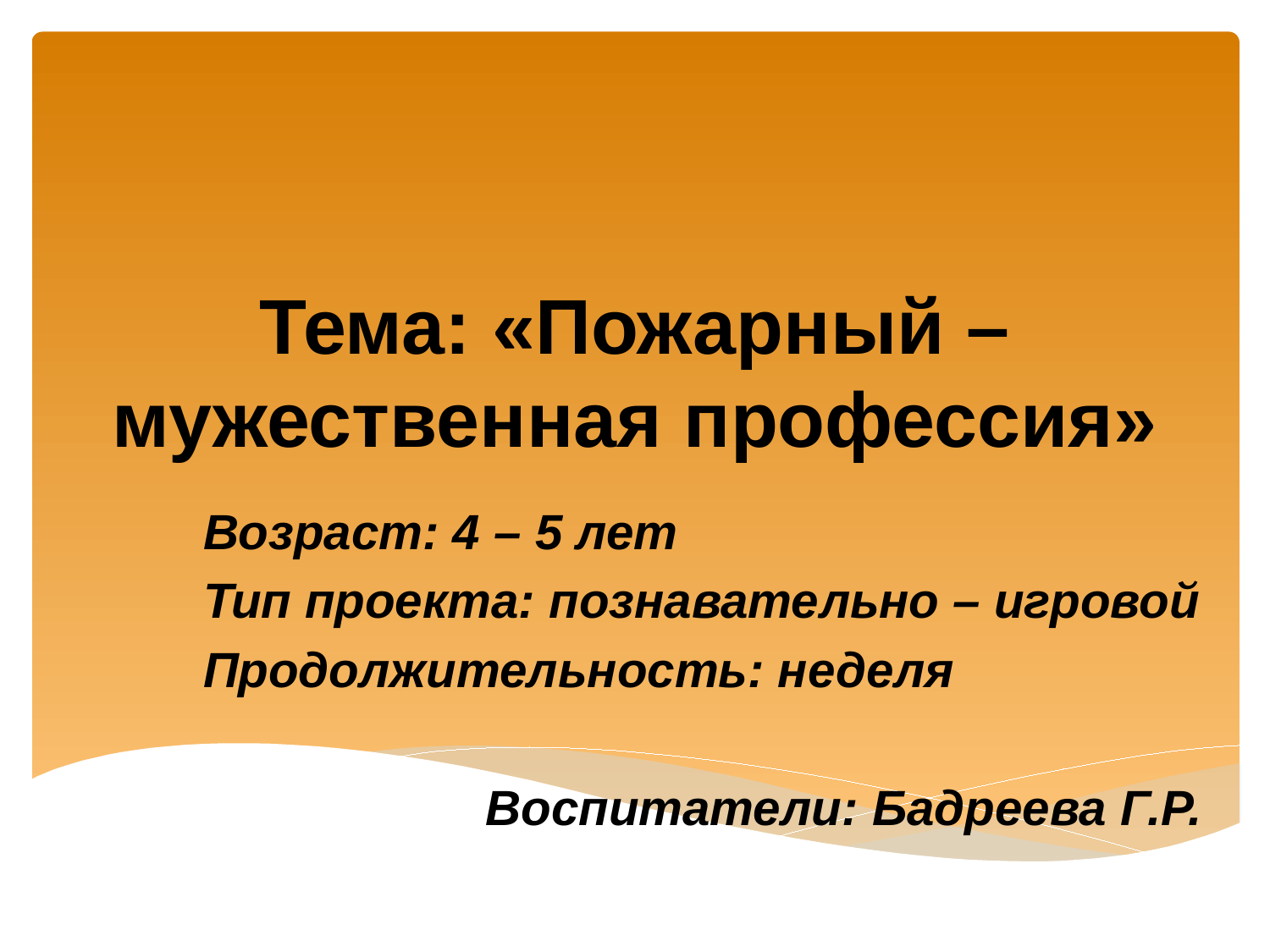

# Тема: «Пожарный – мужественная профессия»
Возраст: 4 – 5 лет
Тип проекта: познавательно – игровой
Продолжительность: неделя

Воспитатели: Бадреева Г.Р.